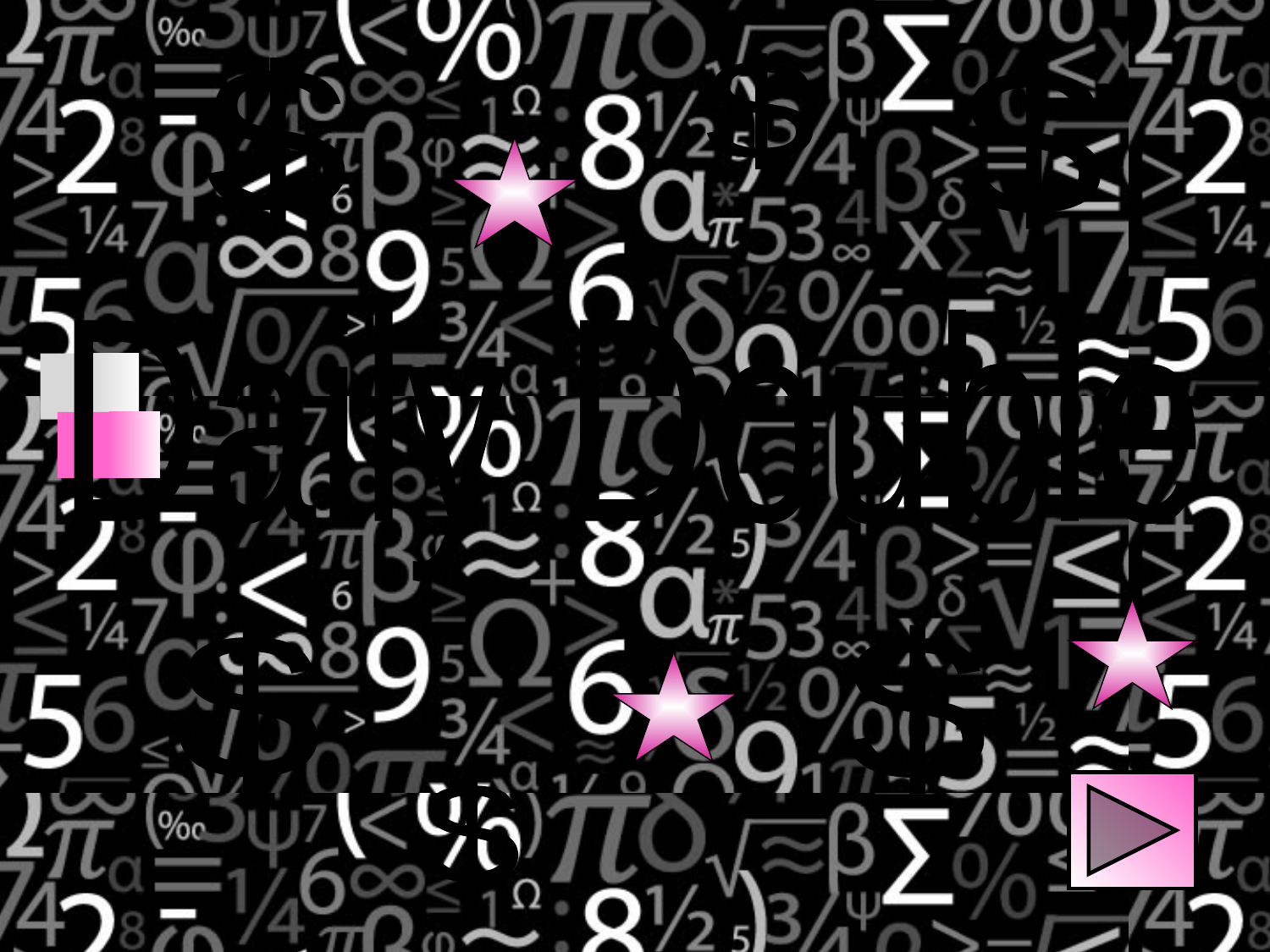

$
$
$

Daily Double

$
$

$